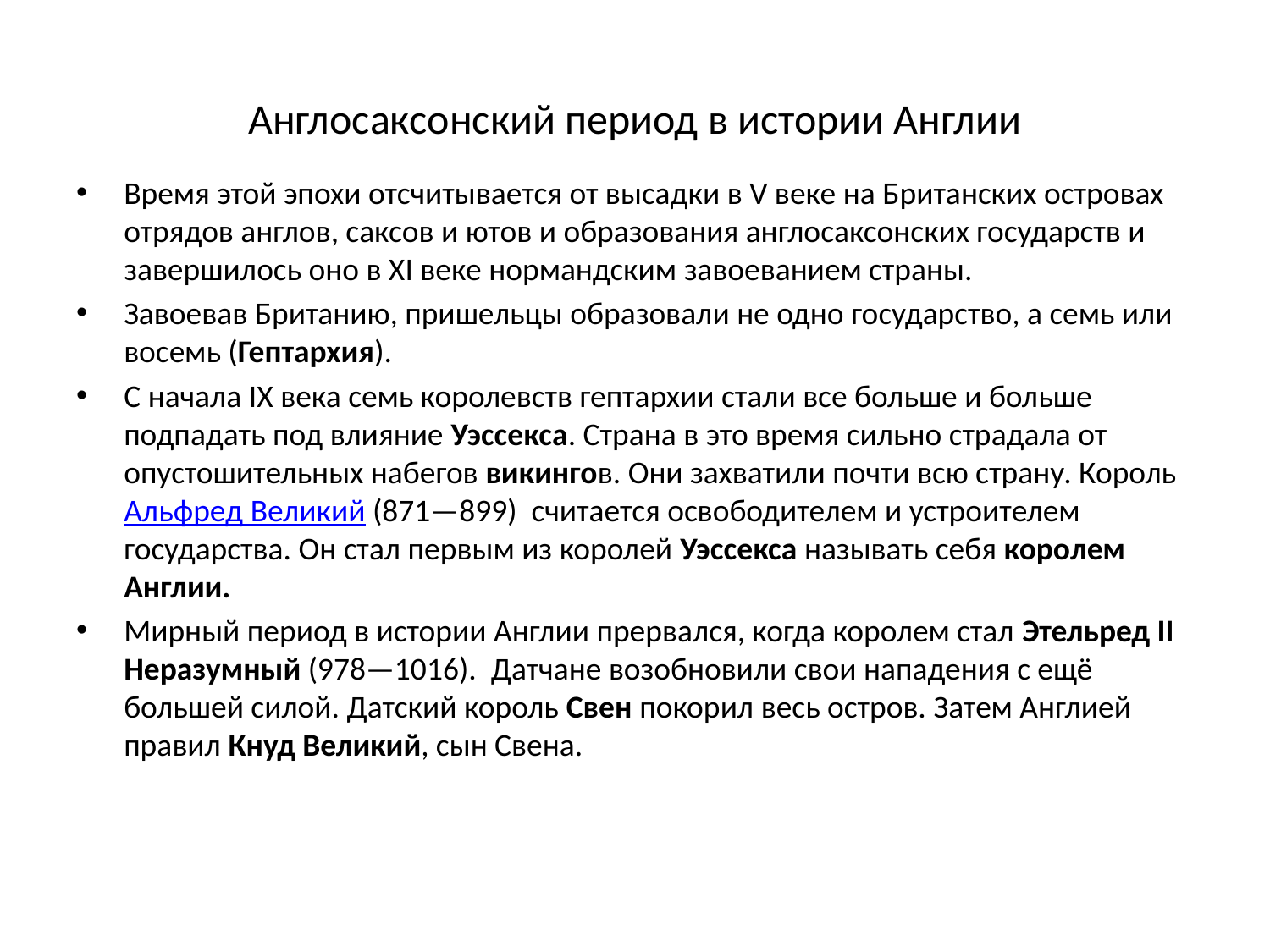

# Англосаксонский период в истории Англии
Время этой эпохи отсчитывается от высадки в V веке на Британских островах отрядов англов, саксов и ютов и образования англосаксонских государств и завершилось оно в XI веке нормандским завоеванием страны.
Завоевав Британию, пришельцы образовали не одно государство, а семь или восемь (Гептархия).
С начала IX века семь королевств гептархии стали все больше и больше подпадать под влияние Уэссекса. Страна в это время сильно страдала от опустошительных набегов викингов. Они захватили почти всю страну. Король Альфред Великий (871—899)  считается освободителем и устроителем государства. Он стал первым из королей Уэссекса называть себя королем Англии.
Мирный период в истории Англии прервался, когда королем стал Этельред II Неразумный (978—1016).  Датчане возобновили свои нападения с ещё большей силой. Датский король Свен покорил весь остров. Затем Англией правил Кнуд Великий, сын Свена.